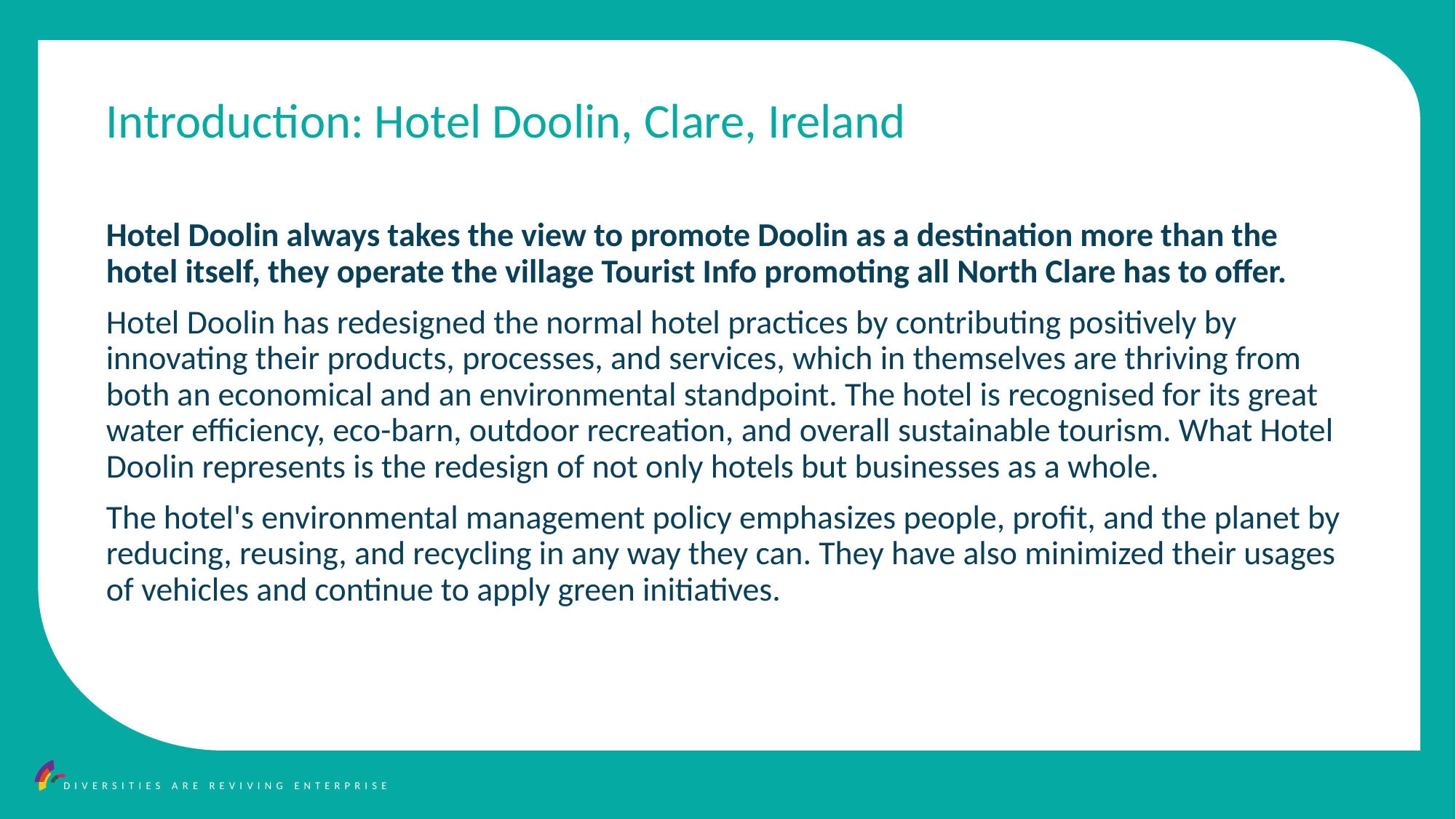

Introduction: Hotel Doolin, Clare, Ireland

Hotel Doolin always takes the view to promote Doolin as a destination more than the hotel itself, they operate the village Tourist Info promoting all North Clare has to offer.
Hotel Doolin has redesigned the normal hotel practices by contributing positively by innovating their products, processes, and services, which in themselves are thriving from both an economical and an environmental standpoint. The hotel is recognised for its great water efficiency, eco-barn, outdoor recreation, and overall sustainable tourism. What Hotel Doolin represents is the redesign of not only hotels but businesses as a whole.
The hotel's environmental management policy emphasizes people, profit, and the planet by reducing, reusing, and recycling in any way they can. They have also minimized their usages of vehicles and continue to apply green initiatives.